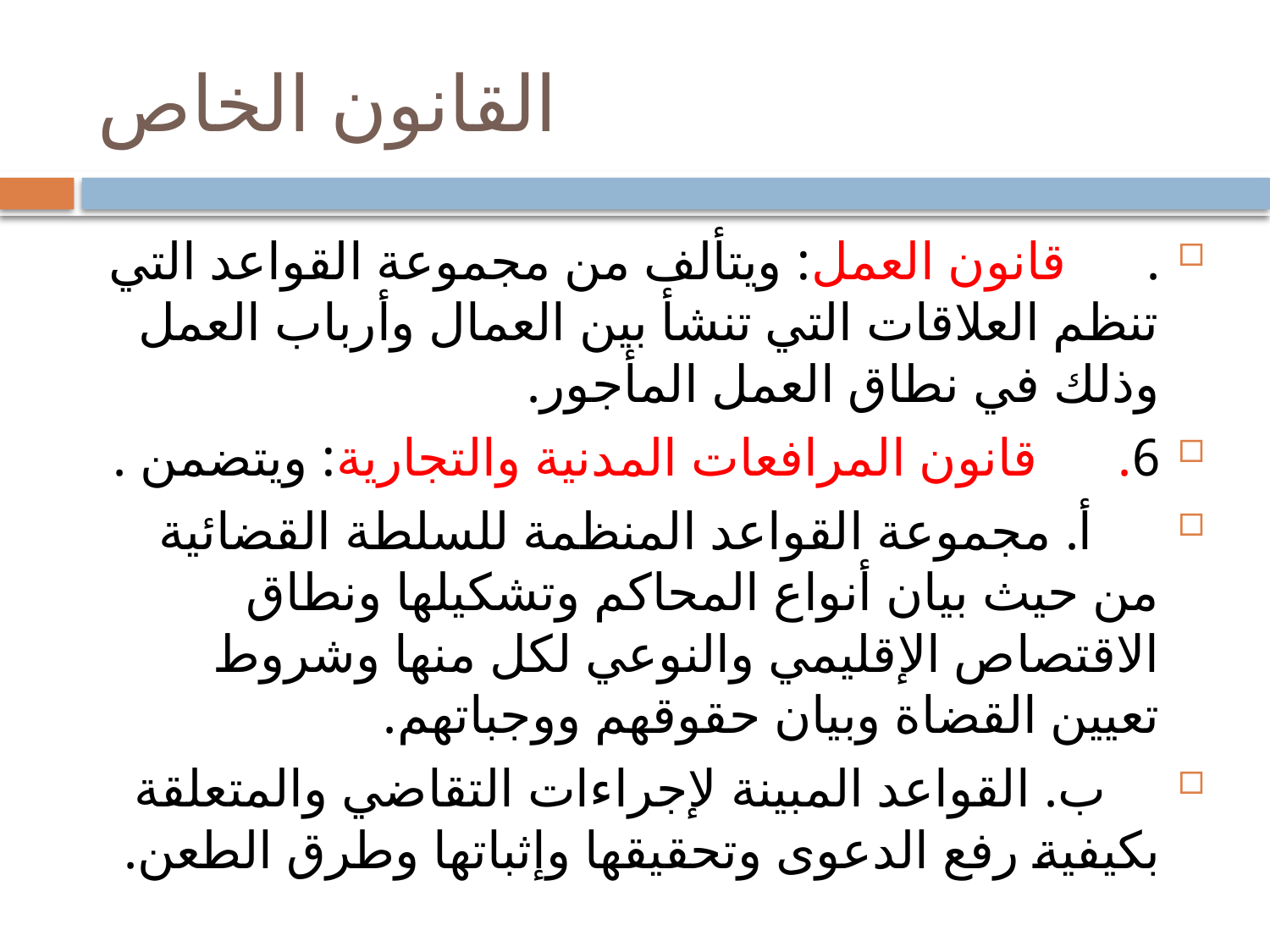

# القانون الخاص
.      قانون العمل: ويتألف من مجموعة القواعد التي تنظم العلاقات التي تنشأ بين العمال وأرباب العمل وذلك في نطاق العمل المأجور.
6.      قانون المرافعات المدنية والتجارية: ويتضمن .
     أ. مجموعة القواعد المنظمة للسلطة القضائية من حيث بيان أنواع المحاكم وتشكيلها ونطاق الاقتصاص الإقليمي والنوعي لكل منها وشروط تعيين القضاة وبيان حقوقهم ووجباتهم.
    ب. القواعد المبينة لإجراءات التقاضي والمتعلقة بكيفية رفع الدعوى وتحقيقها وإثباتها وطرق الطعن.